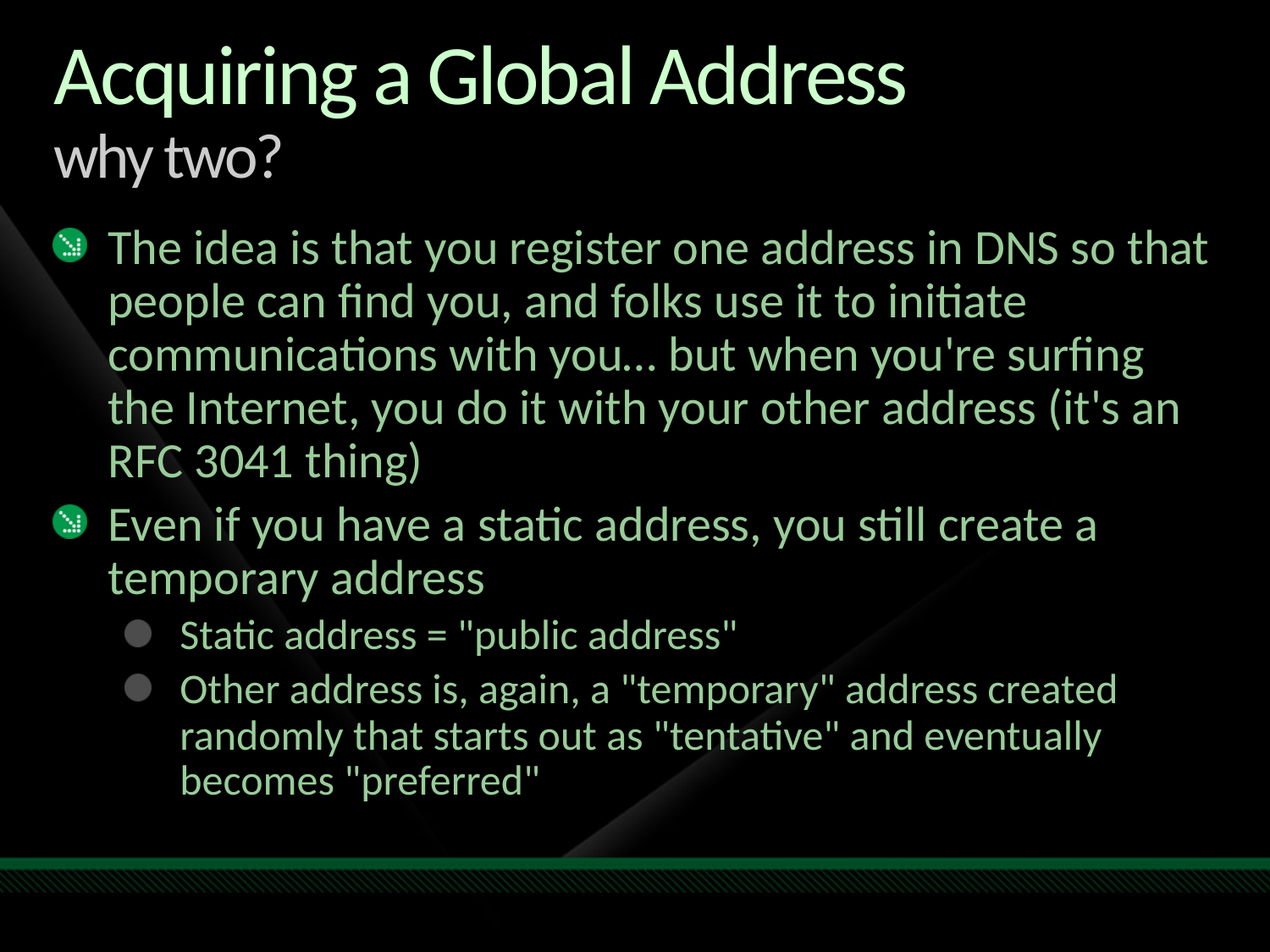

# Acquiring a Global Address why two?
The idea is that you register one address in DNS so that people can find you, and folks use it to initiate communications with you… but when you're surfing the Internet, you do it with your other address (it's an RFC 3041 thing)
Even if you have a static address, you still create a temporary address
Static address = "public address"
Other address is, again, a "temporary" address created randomly that starts out as "tentative" and eventually becomes "preferred"